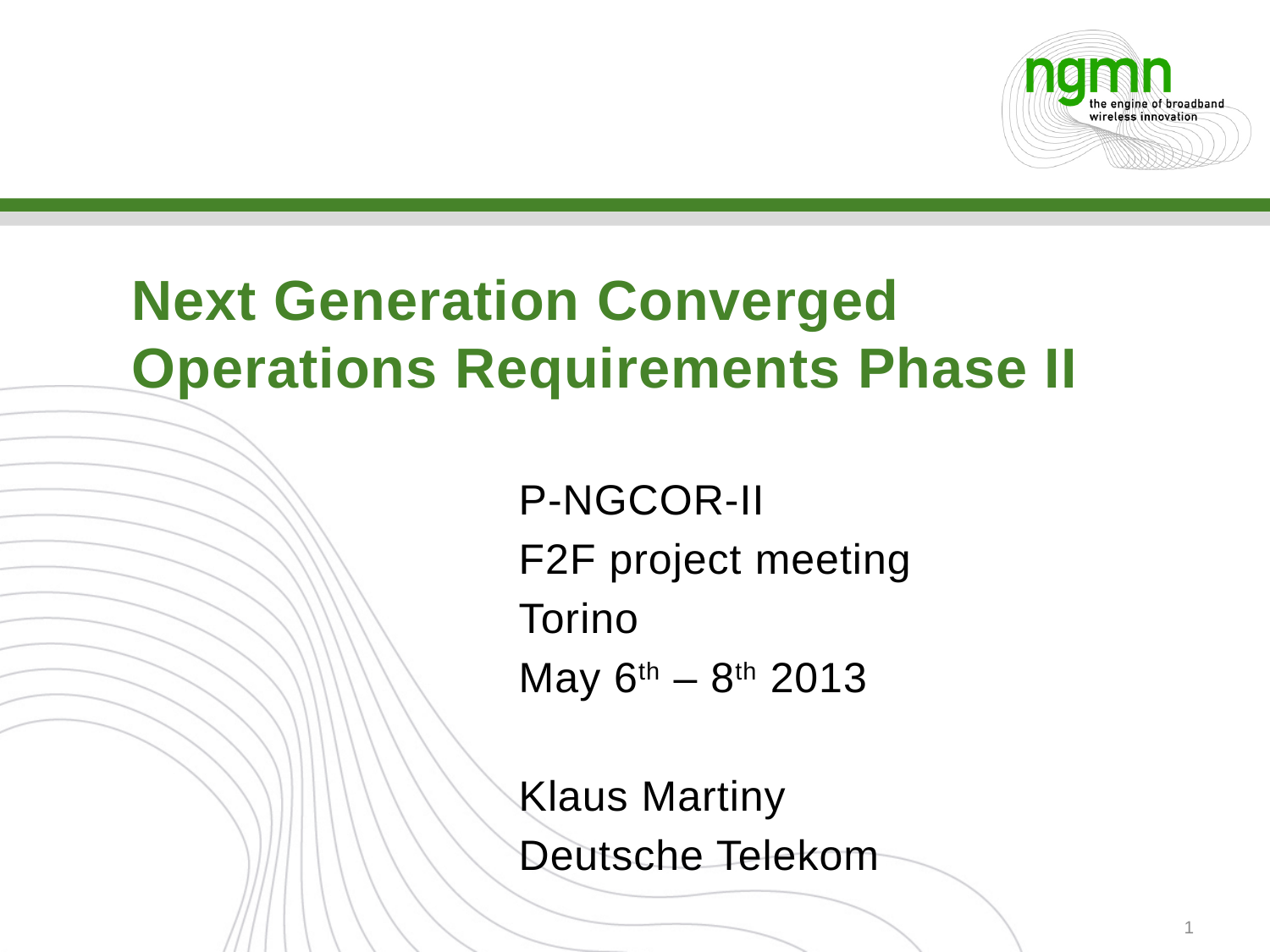

# Next Generation Converged Operations Requirements Phase II
P-NGCOR-II
F2F project meeting
Torino
May 6th – 8th 2013

Klaus Martiny
Deutsche Telekom
1